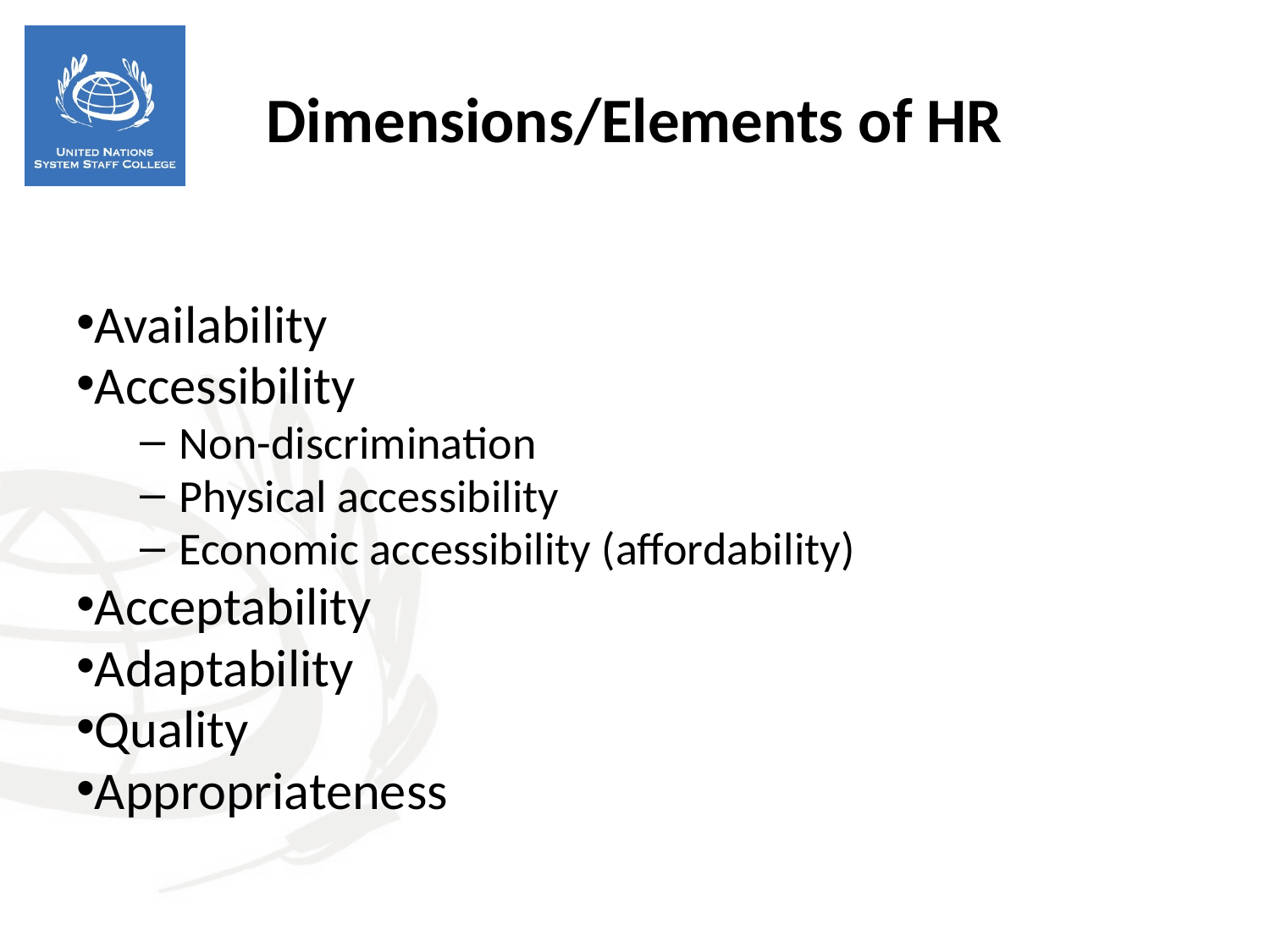

Dimensions/Elements of HR

Availability
Accessibility
Non-discrimination
Physical accessibility
Economic accessibility (affordability)
Acceptability
Adaptability
Quality
Appropriateness